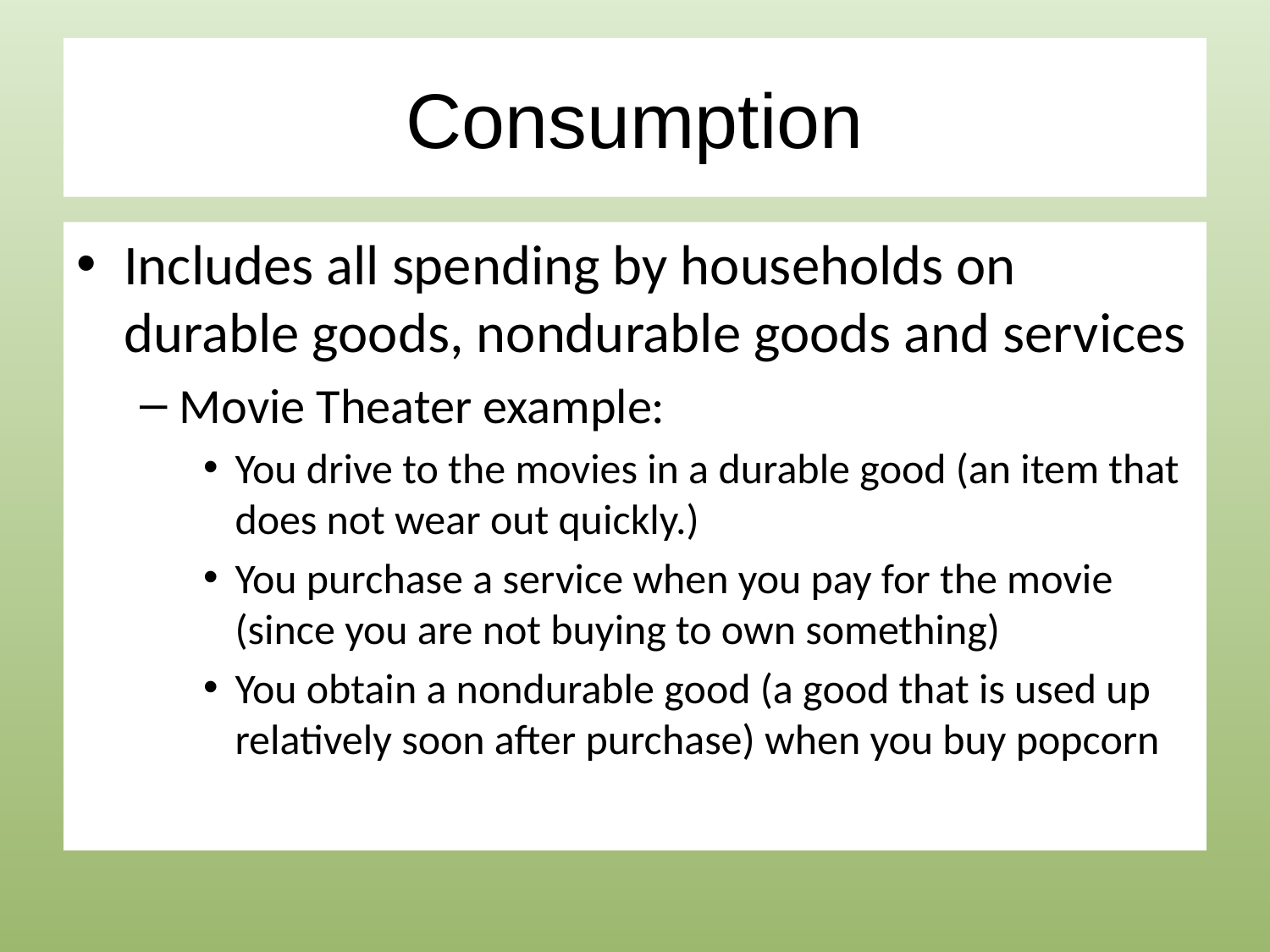

# Consumption
Includes all spending by households on durable goods, nondurable goods and services
Movie Theater example:
You drive to the movies in a durable good (an item that does not wear out quickly.)
You purchase a service when you pay for the movie (since you are not buying to own something)
You obtain a nondurable good (a good that is used up relatively soon after purchase) when you buy popcorn